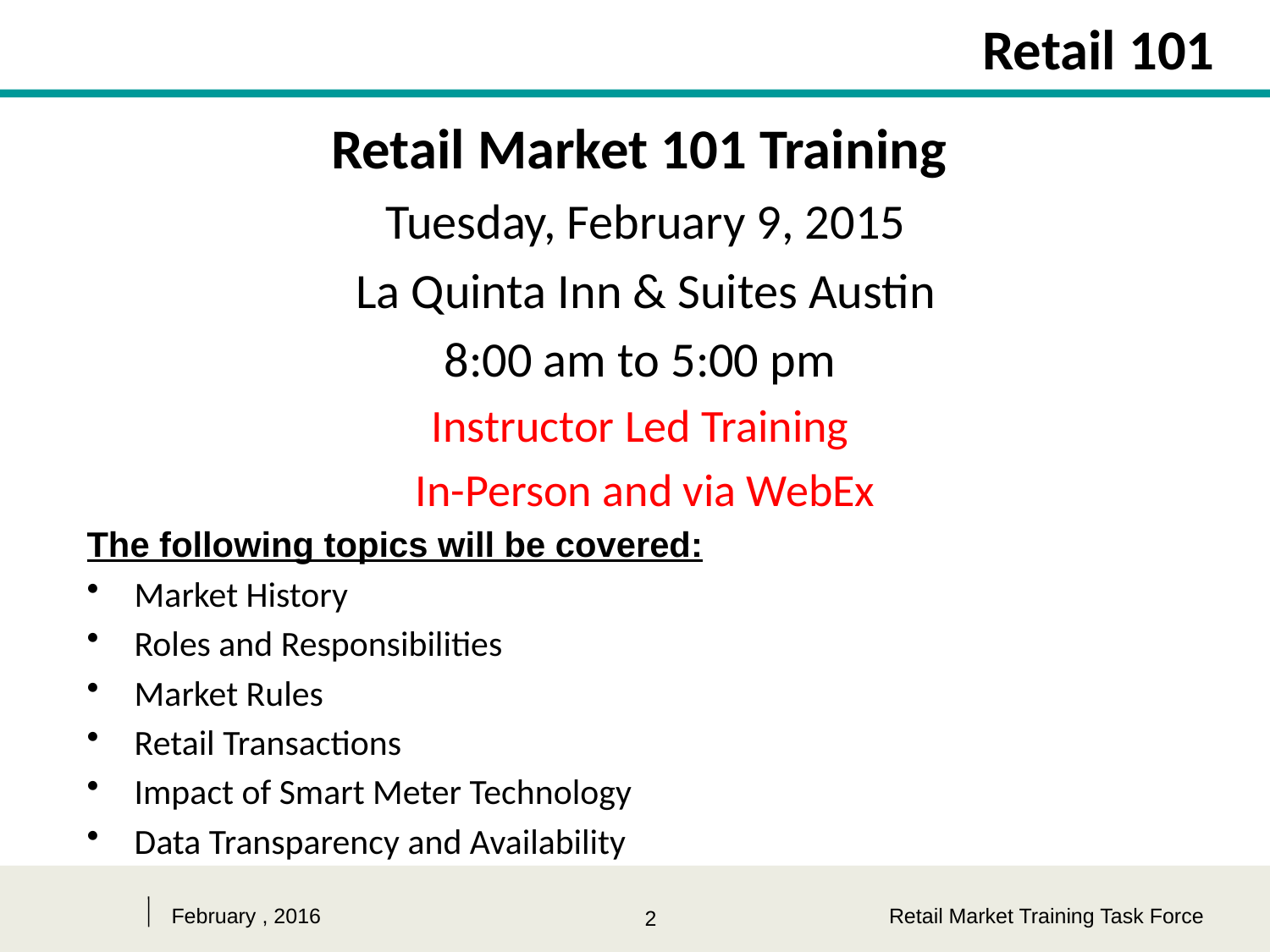

# Retail 101
Retail Market 101 Training
Tuesday, February 9, 2015
La Quinta Inn & Suites Austin
8:00 am to 5:00 pm
Instructor Led Training
In-Person and via WebEx
The following topics will be covered:
Market History
Roles and Responsibilities
Market Rules
Retail Transactions
Impact of Smart Meter Technology
Data Transparency and Availability

February , 2016
Retail Market Training Task Force